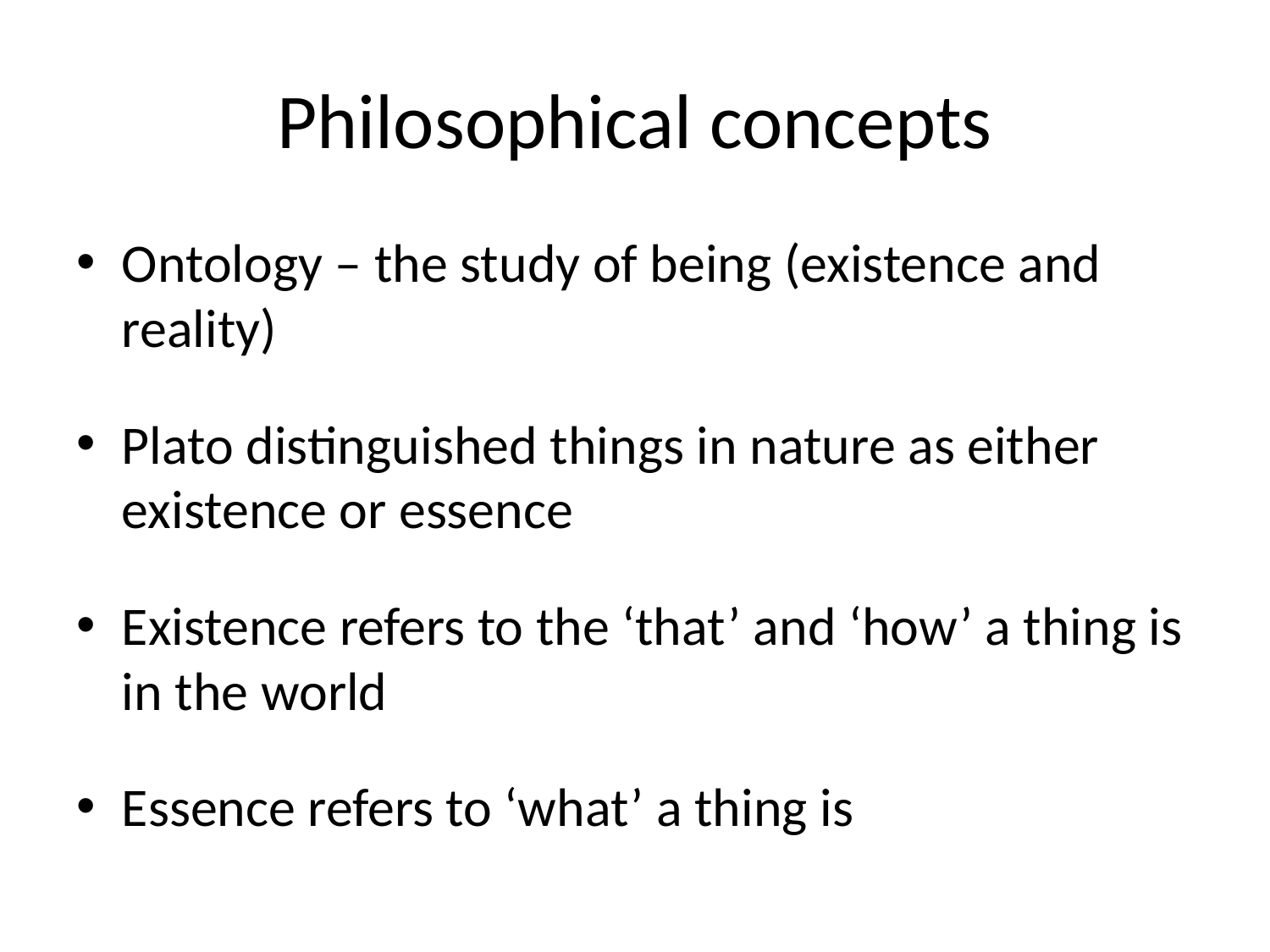

# Philosophical concepts
Ontology – the study of being (existence and reality)
Plato distinguished things in nature as either existence or essence
Existence refers to the ‘that’ and ‘how’ a thing is in the world
Essence refers to ‘what’ a thing is